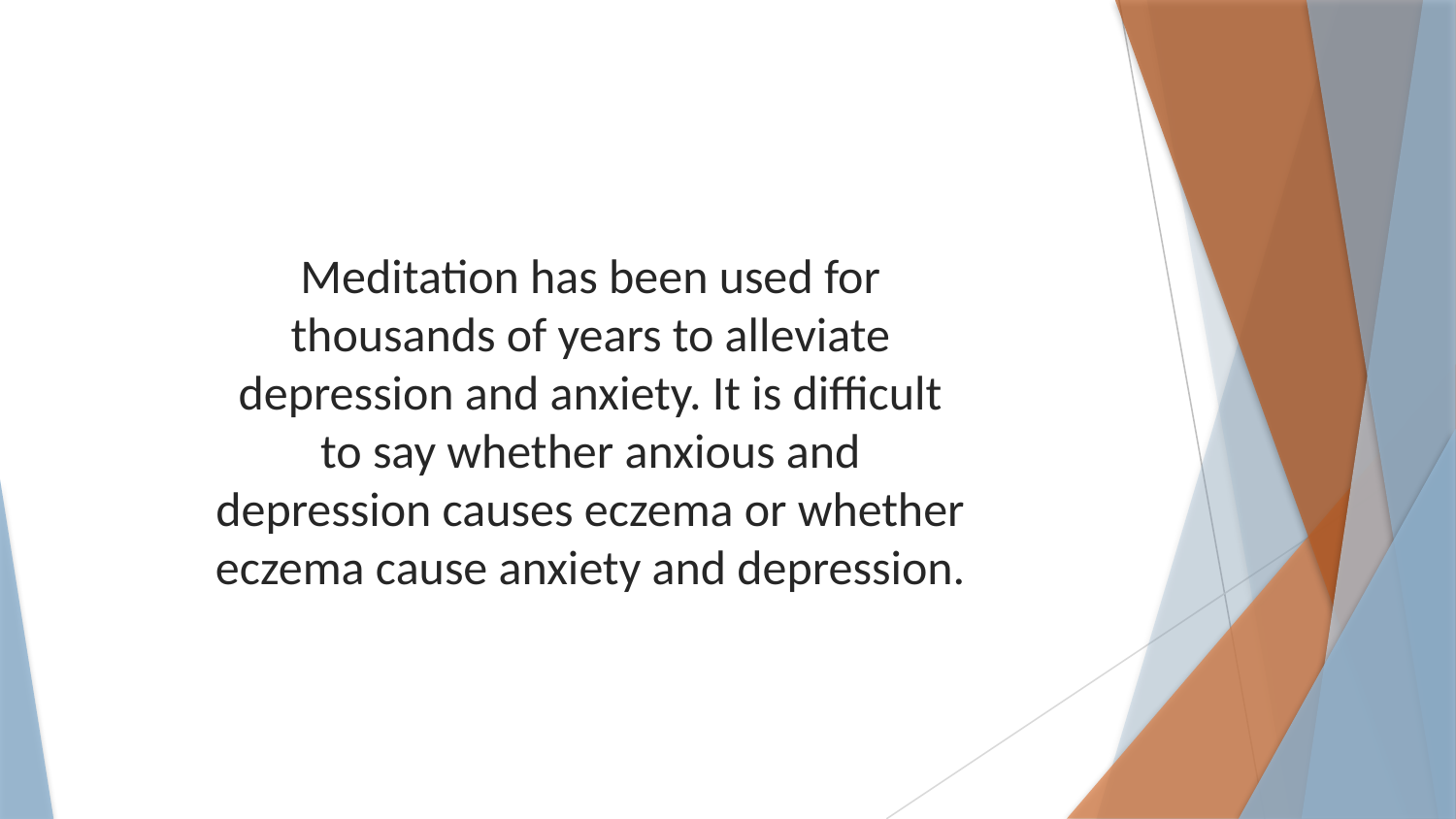

Meditation has been used for thousands of years to alleviate depression and anxiety. It is difficult to say whether anxious and depression causes eczema or whether eczema cause anxiety and depression.